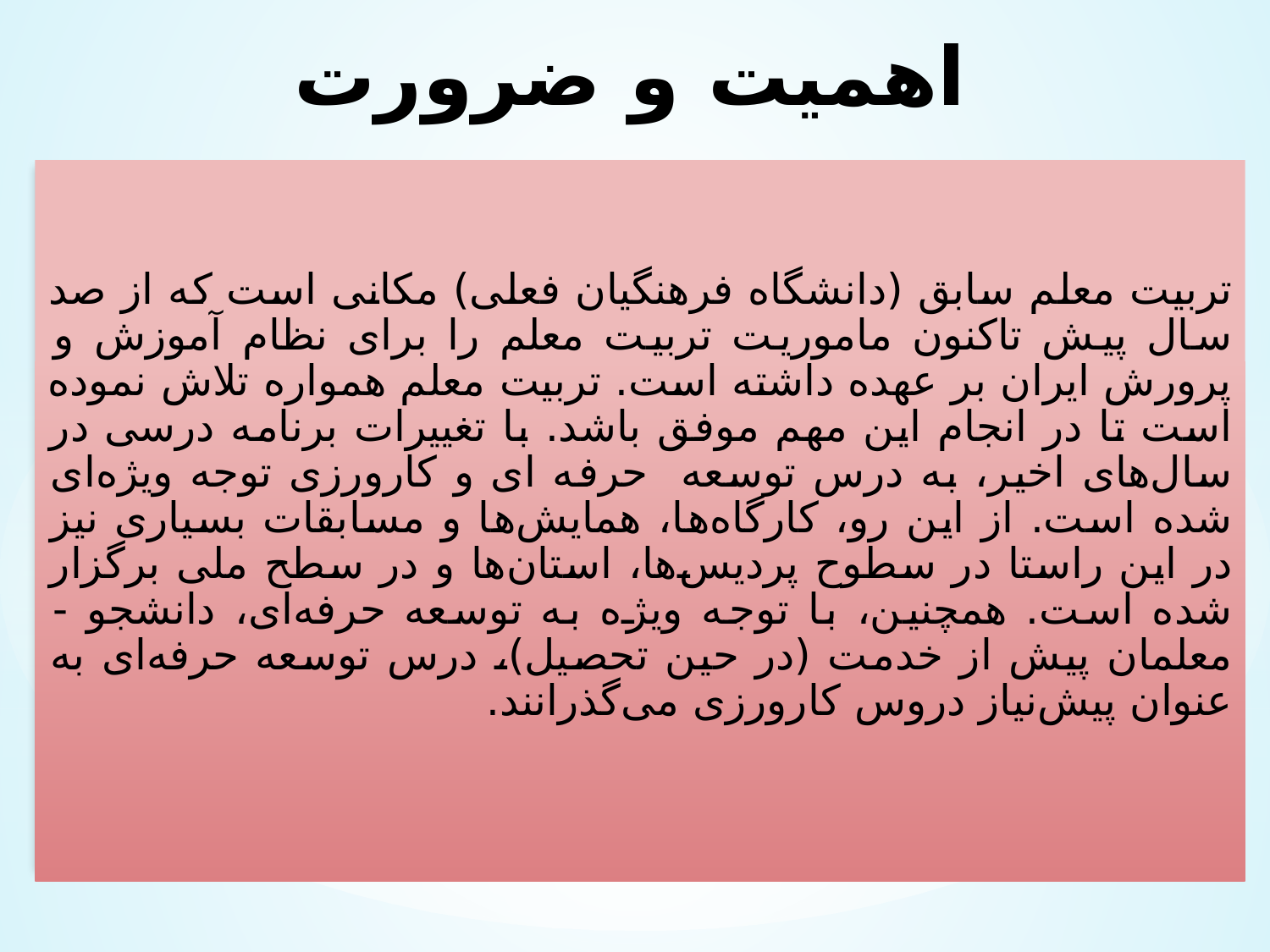

# اهمیت و ضرورت
تربیت معلم سابق (دانشگاه فرهنگیان فعلی) مکانی است که از صد سال پیش تاکنون ماموریت تربیت معلم را برای نظام آموزش و پرورش ایران بر عهده داشته است. تربیت معلم همواره تلاش نموده است تا در انجام این مهم موفق باشد. با تغییرات برنامه درسی در سال‌های اخیر، به درس توسعه  حرفه ای و کارورزی توجه ویژه‌ای شده است. از این رو، کارگاه‌ها، همایش‌ها و مسابقات بسیاری نیز در این راستا در سطوح پردیس‌ها، استان‌ها و در سطح ملی برگزار شده است. همچنین، با توجه ویژه به توسعه حرفه‌ای، دانشجو - معلمان پیش از خدمت (در حین تحصیل)، درس توسعه حرفه‌ای به عنوان پیش‌نیاز دروس کارورزی می‌گذرانند.